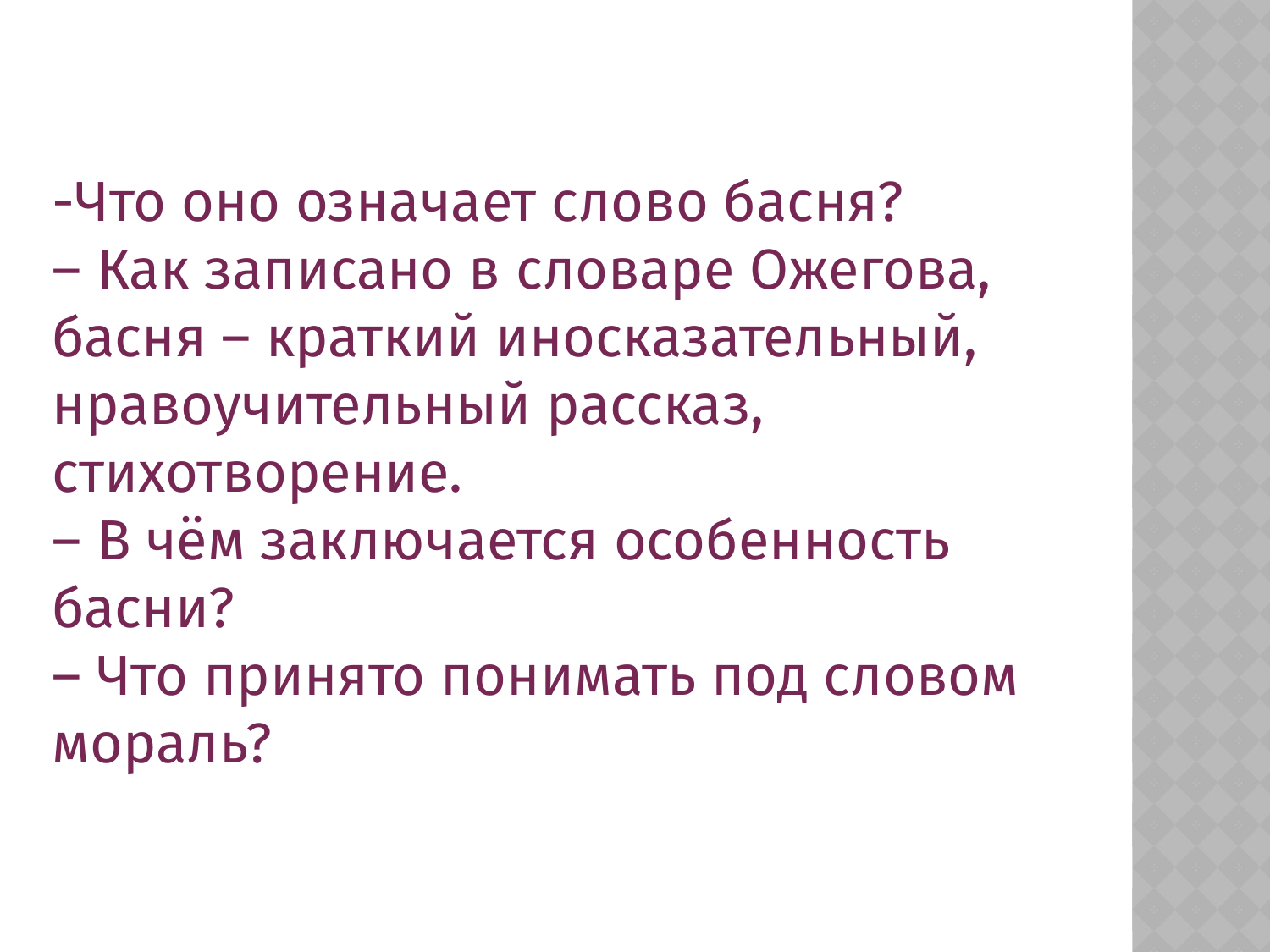

-Что оно означает слово басня?
– Как записано в словаре Ожегова, басня – краткий иносказательный, нравоучительный рассказ, стихотворение.
– В чём заключается особенность басни?
– Что принято понимать под словом мораль?